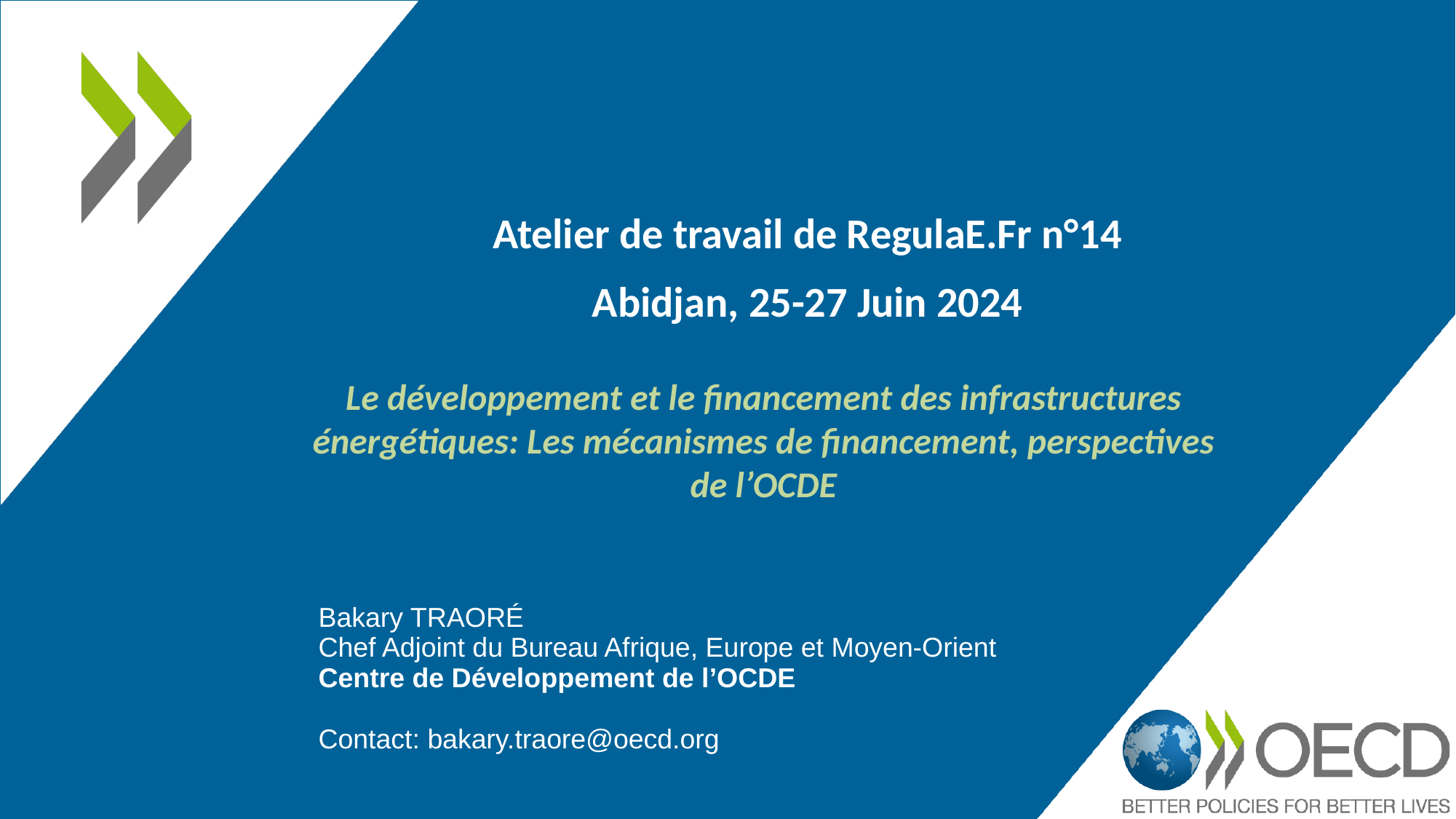

# Atelier de travail de RegulaE.Fr n°14 Abidjan, 25-27 Juin 2024
Le développement et le financement des infrastructures énergétiques: Les mécanismes de financement, perspectives de l’OCDE
Bakary TRAORÉ
Chef Adjoint du Bureau Afrique, Europe et Moyen-Orient
Centre de Développement de l’OCDE

Contact: bakary.traore@oecd.org